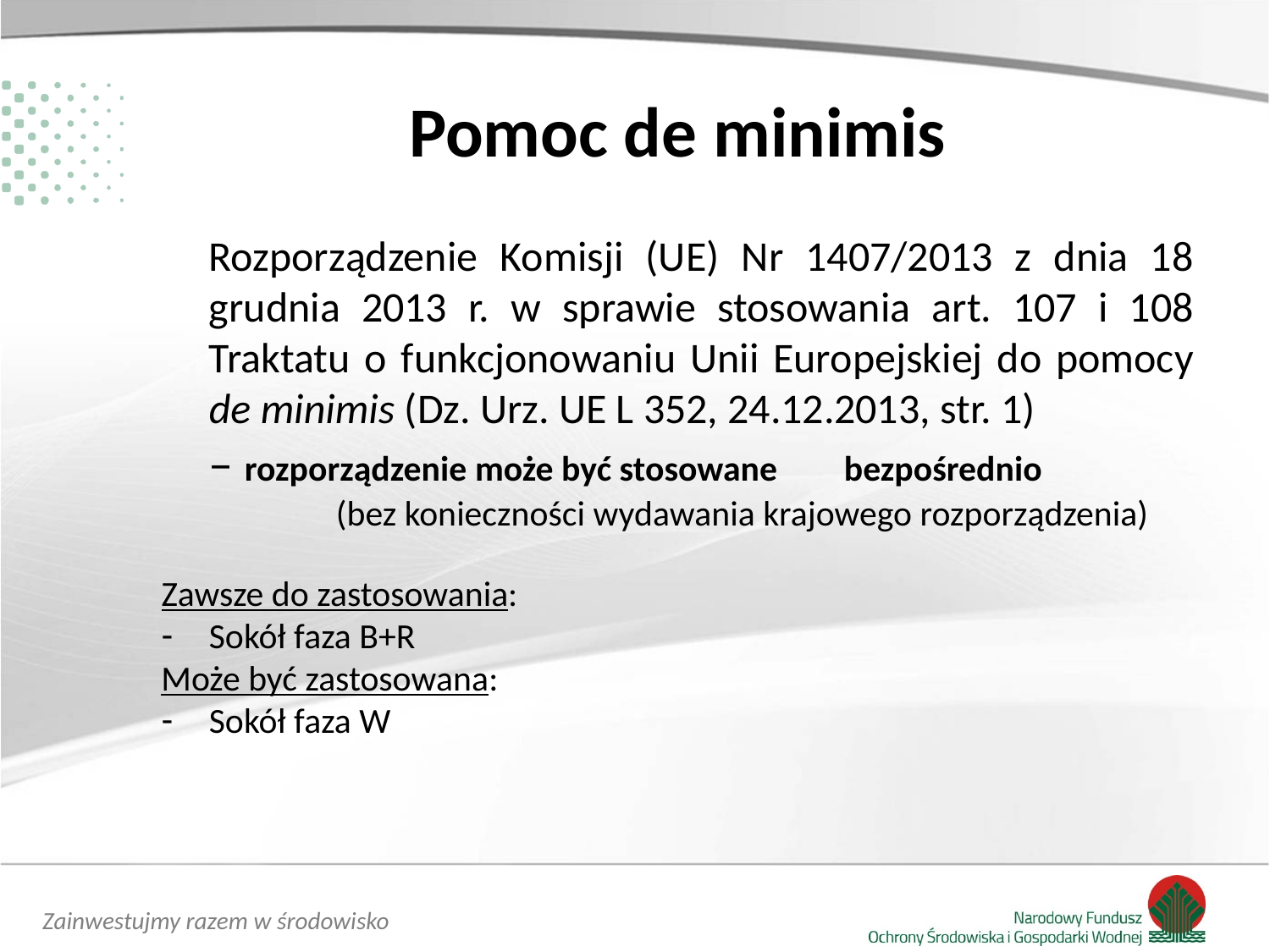

Pomoc de minimis
	Rozporządzenie Komisji (UE) Nr 1407/2013 z dnia 18 grudnia 2013 r. w sprawie stosowania art. 107 i 108 Traktatu o funkcjonowaniu Unii Europejskiej do pomocy de minimis (Dz. Urz. UE L 352, 24.12.2013, str. 1)
	– rozporządzenie może być stosowane 	bezpośrednio
		(bez konieczności wydawania krajowego rozporządzenia)

Zawsze do zastosowania:
Sokół faza B+R
Może być zastosowana:
Sokół faza W